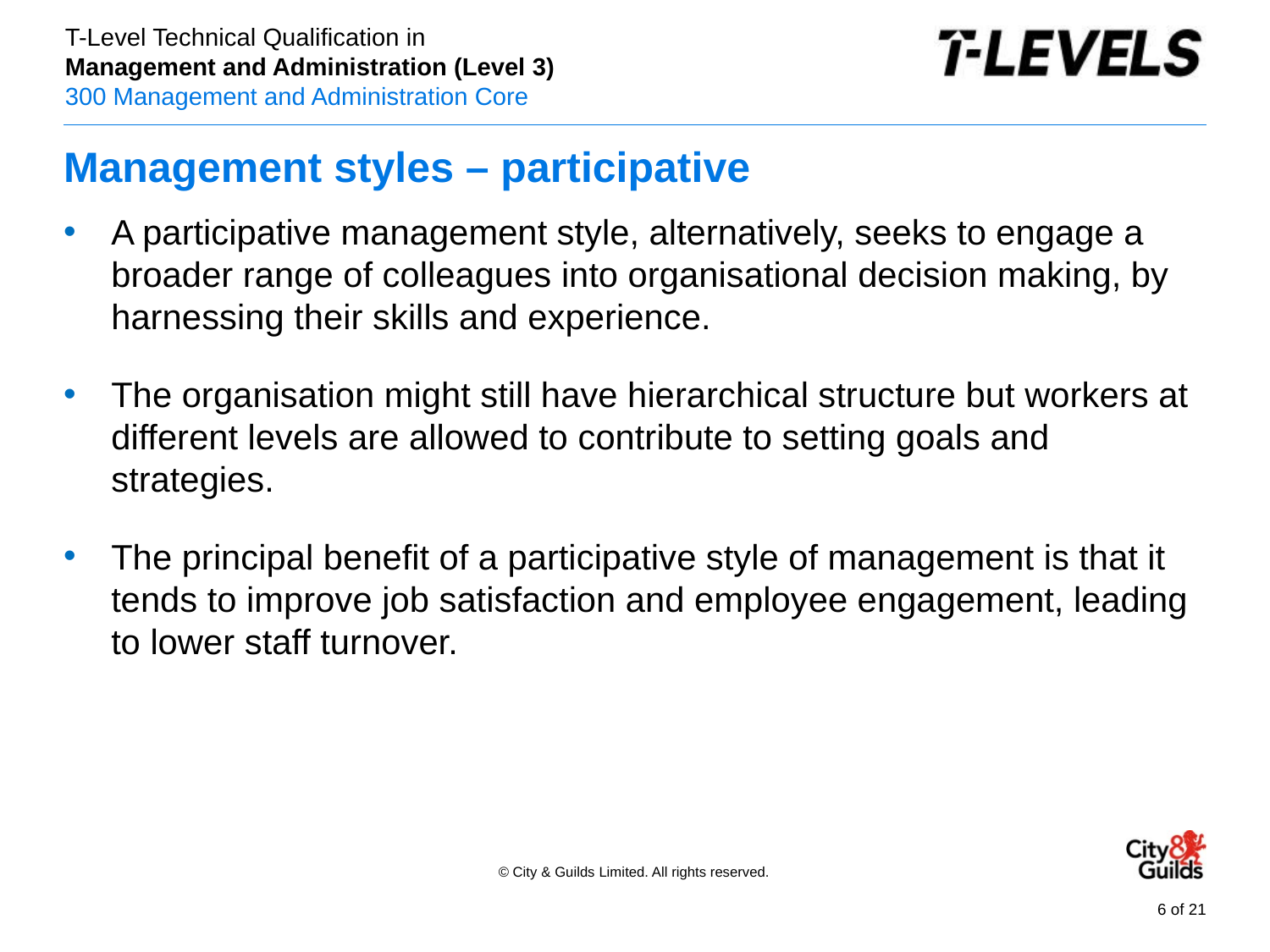

# Management styles – participative
A participative management style, alternatively, seeks to engage a broader range of colleagues into organisational decision making, by harnessing their skills and experience.
The organisation might still have hierarchical structure but workers at different levels are allowed to contribute to setting goals and strategies.
The principal benefit of a participative style of management is that it tends to improve job satisfaction and employee engagement, leading to lower staff turnover.